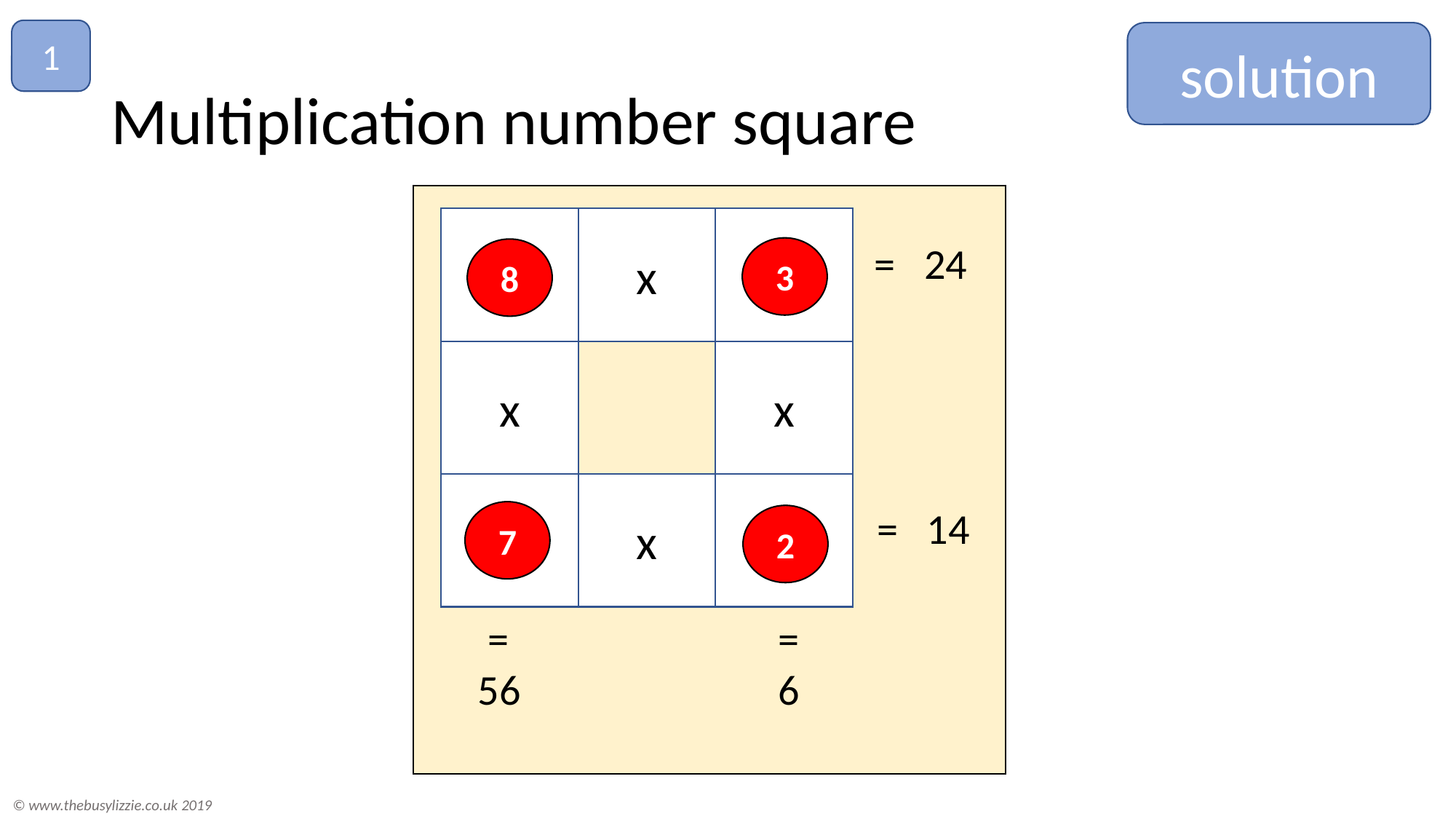

1
solution
# Multiplication number square

x

=   24
x

x

x

=   14
 =
56
 =
 6
3
8
7
2
© www.thebusylizzie.co.uk 2019